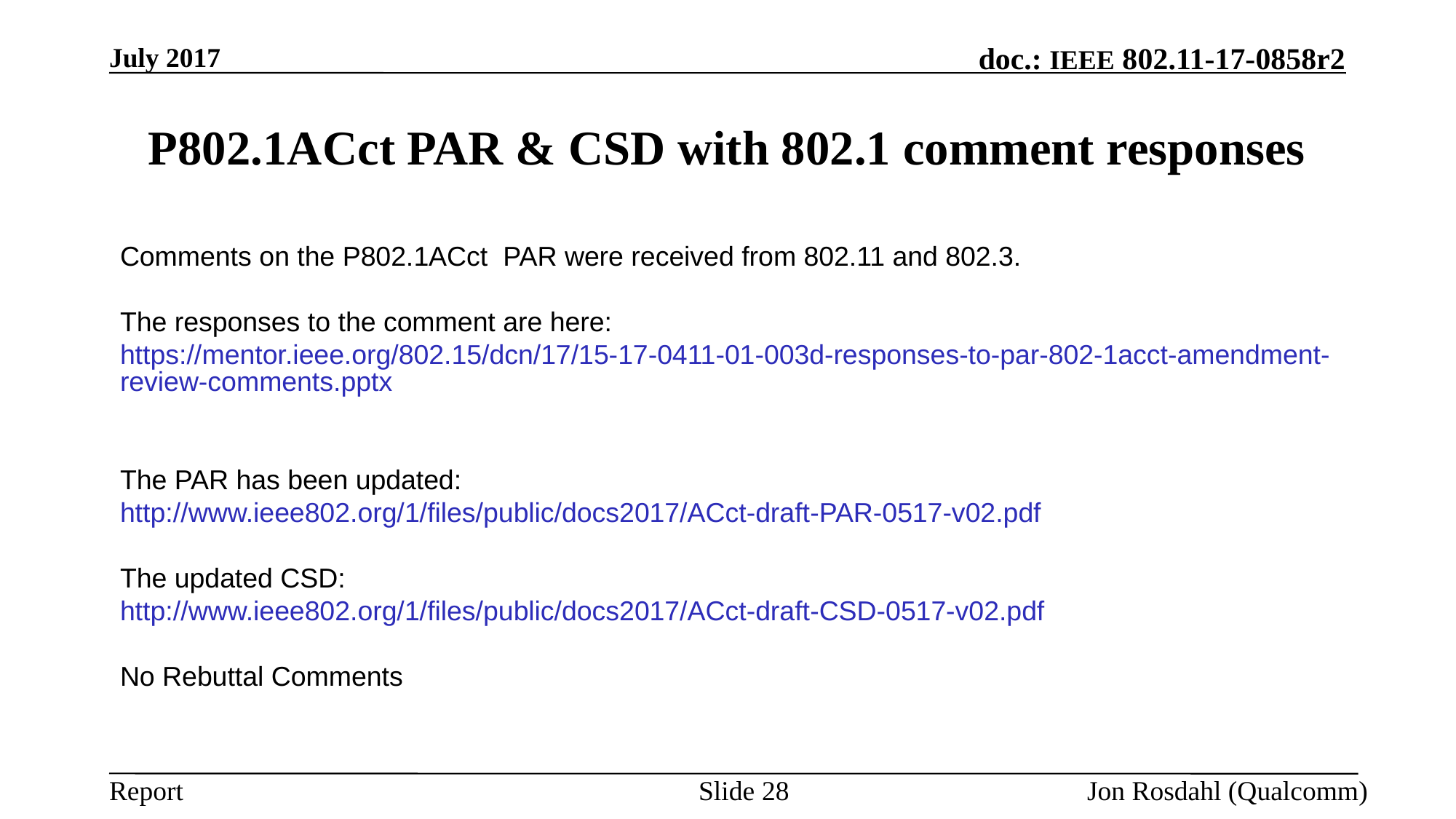

July 2017
# P802.1ACct PAR & CSD with 802.1 comment responses
Comments on the P802.1ACct  PAR were received from 802.11 and 802.3.

The responses to the comment are here:
https://mentor.ieee.org/802.15/dcn/17/15-17-0411-01-003d-responses-to-par-802-1acct-amendment-review-comments.pptx

The PAR has been updated:
http://www.ieee802.org/1/files/public/docs2017/ACct-draft-PAR-0517-v02.pdf

The updated CSD:
http://www.ieee802.org/1/files/public/docs2017/ACct-draft-CSD-0517-v02.pdf

No Rebuttal Comments
Slide 28
Jon Rosdahl (Qualcomm)